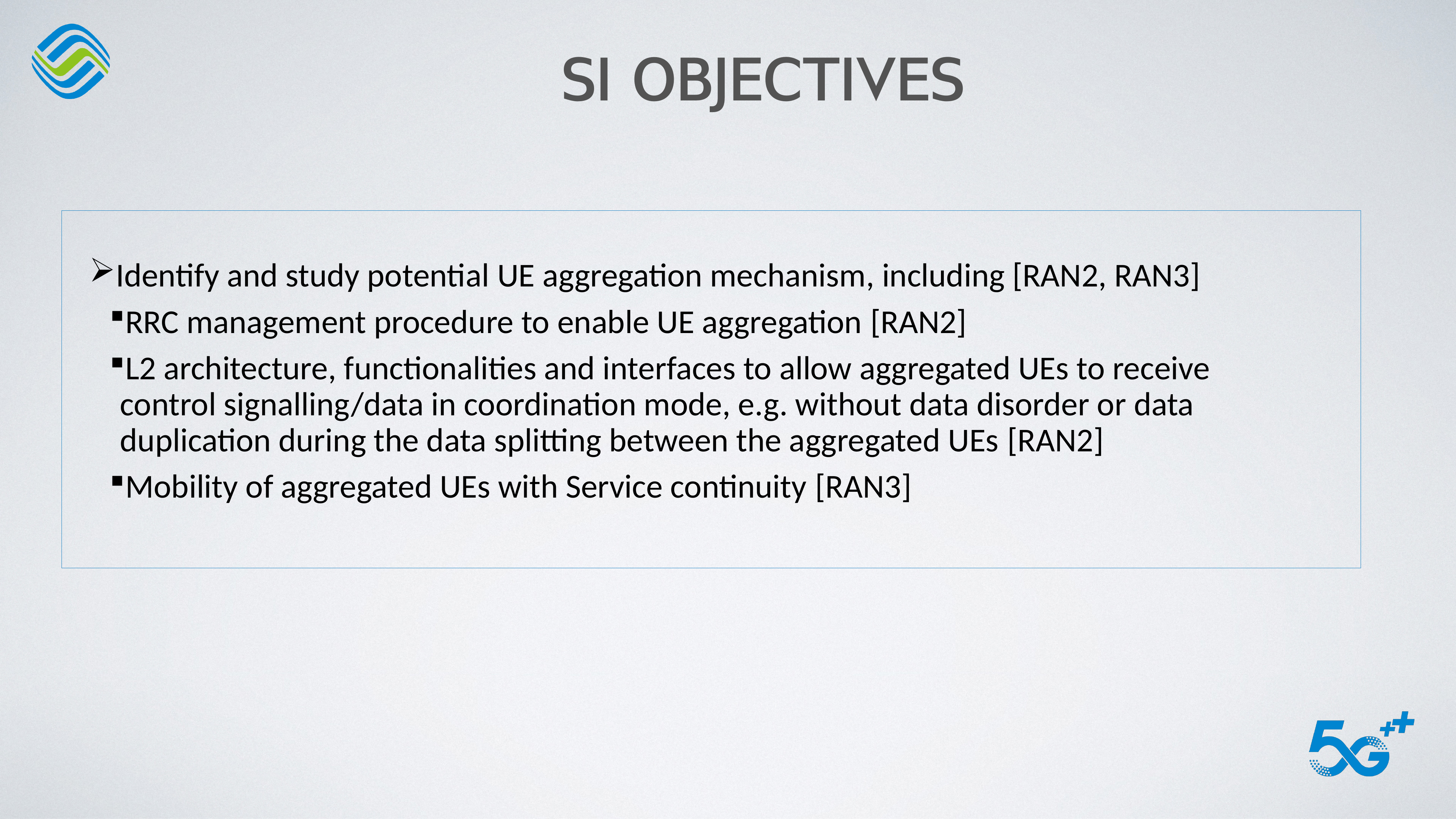

# SI OBJECTIVES

Identify and study potential UE aggregation mechanism, including [RAN2, RAN3]
RRC management procedure to enable UE aggregation [RAN2]
L2 architecture, functionalities and interfaces to allow aggregated UEs to receive control signalling/data in coordination mode, e.g. without data disorder or data duplication during the data splitting between the aggregated UEs [RAN2]
Mobility of aggregated UEs with Service continuity [RAN3]